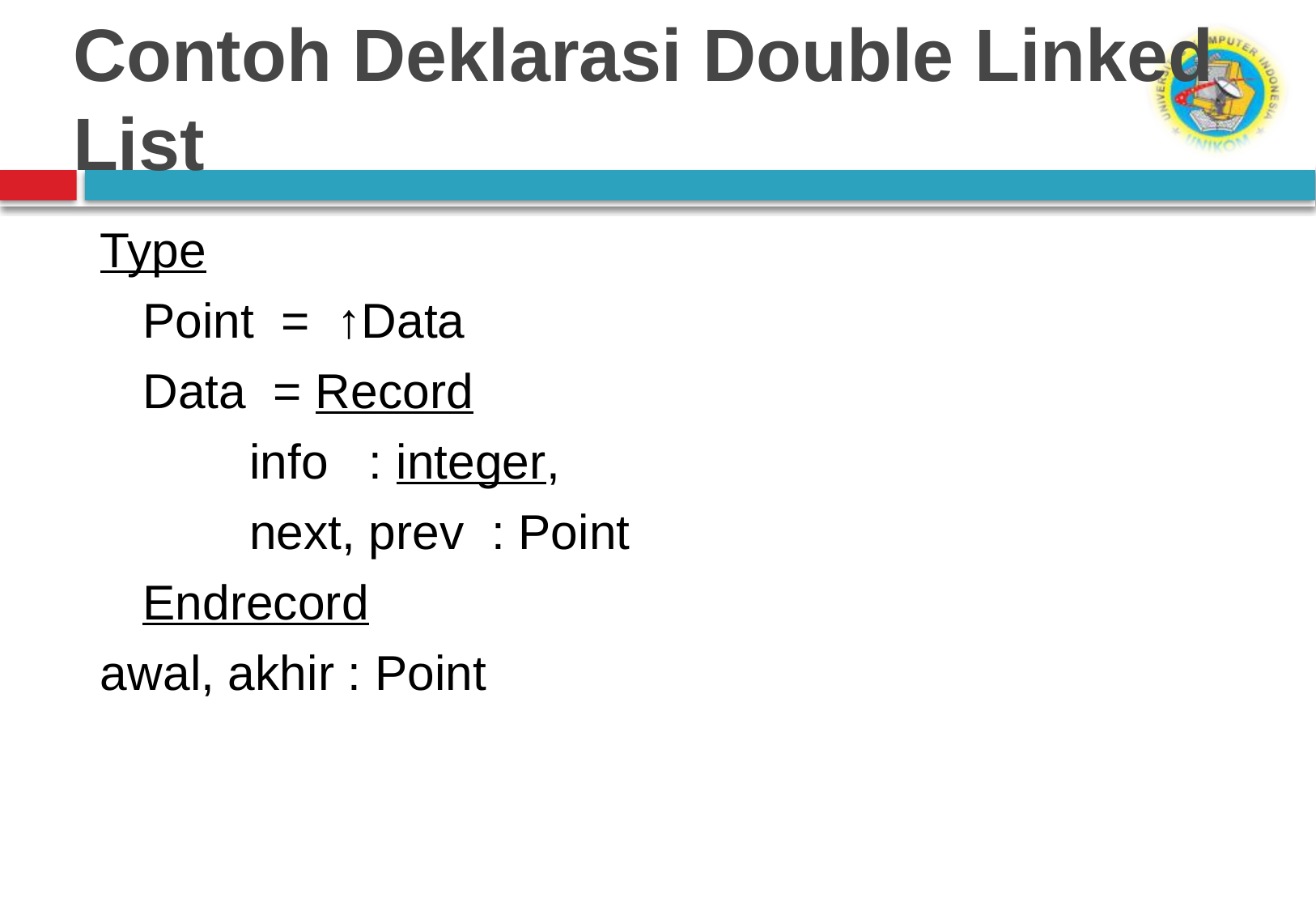

# Contoh Deklarasi Double Linked List
Type
	Point  =  ↑Data
	Data  = Record
           info   : integer,
           next, prev  : Point
 	Endrecord
awal, akhir : Point